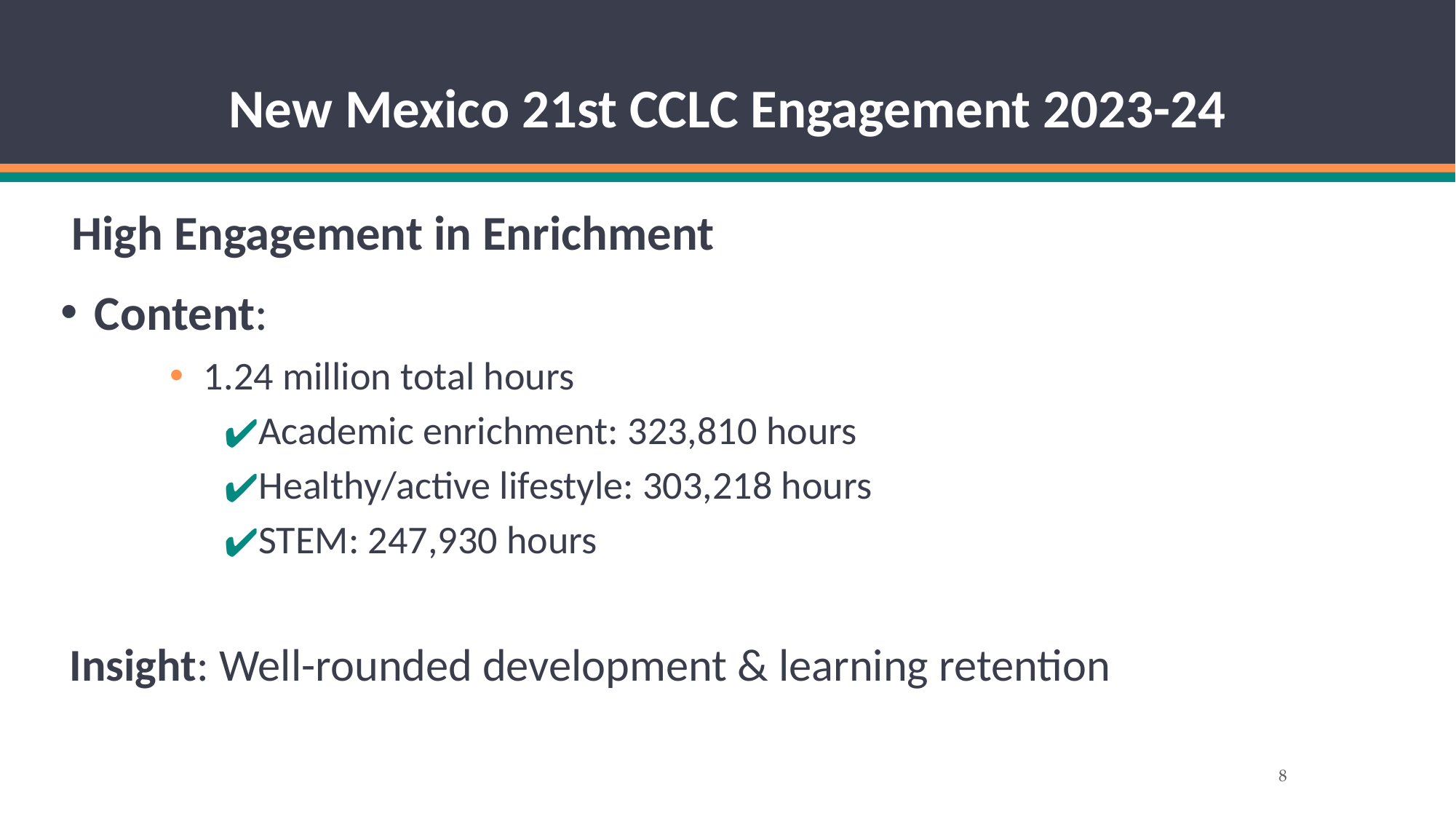

# New Mexico 21st CCLC Engagement 2023-24
 High Engagement in Enrichment
Content:
1.24 million total hours
Academic enrichment: 323,810 hours
Healthy/active lifestyle: 303,218 hours
STEM: 247,930 hours
Insight: Well-rounded development & learning retention

8